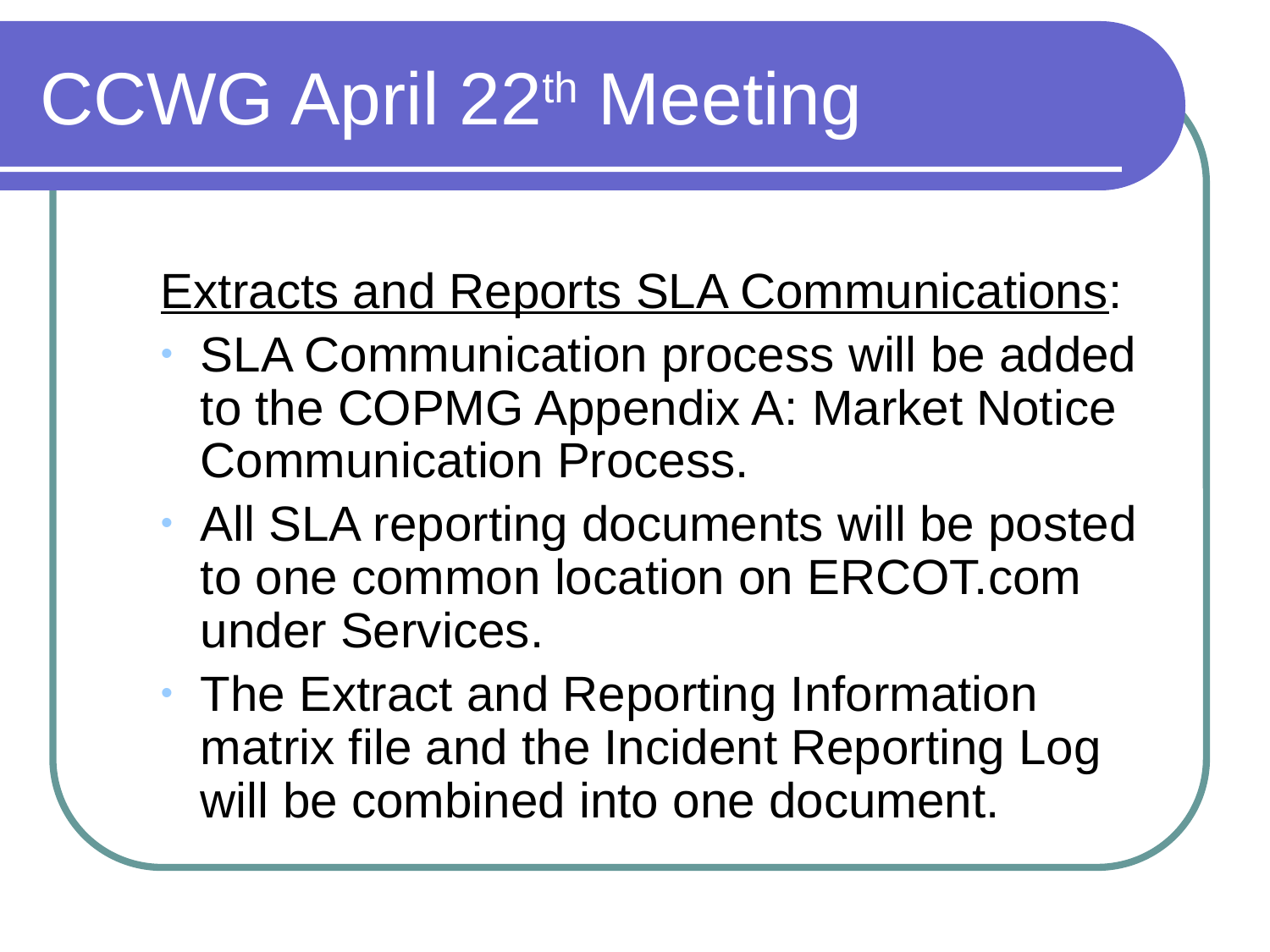

# CCWG April 22th Meeting

Extracts and Reports SLA Communications:
SLA Communication process will be added to the COPMG Appendix A: Market Notice Communication Process.
All SLA reporting documents will be posted to one common location on ERCOT.com under Services.
The Extract and Reporting Information matrix file and the Incident Reporting Log will be combined into one document.